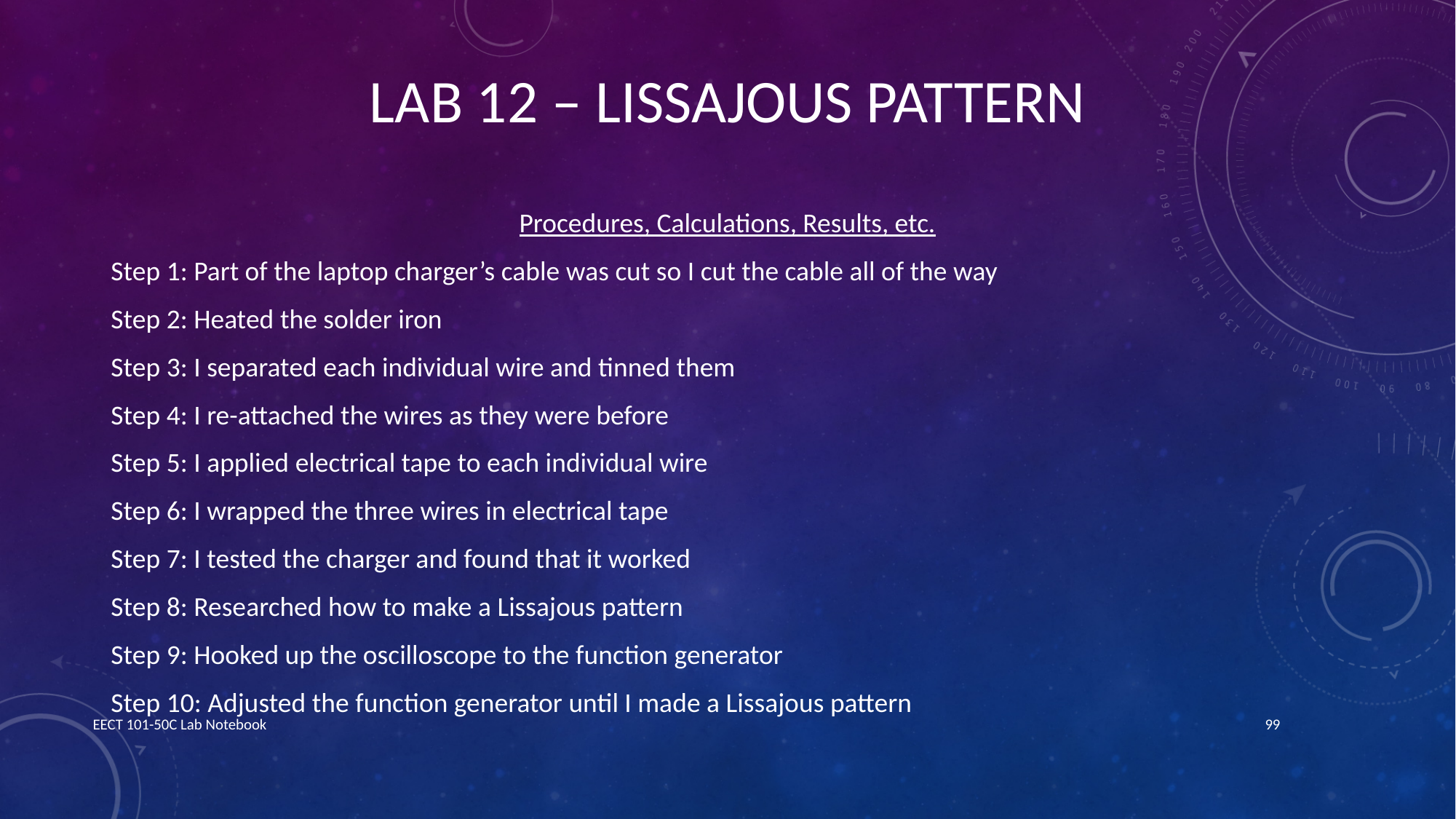

# Lab 12 – Lissajous Pattern
Procedures, Calculations, Results, etc.
Step 1: Part of the laptop charger’s cable was cut so I cut the cable all of the way
Step 2: Heated the solder iron
Step 3: I separated each individual wire and tinned them
Step 4: I re-attached the wires as they were before
Step 5: I applied electrical tape to each individual wire
Step 6: I wrapped the three wires in electrical tape
Step 7: I tested the charger and found that it worked
Step 8: Researched how to make a Lissajous pattern
Step 9: Hooked up the oscilloscope to the function generator
Step 10: Adjusted the function generator until I made a Lissajous pattern
EECT 101-50C Lab Notebook
99